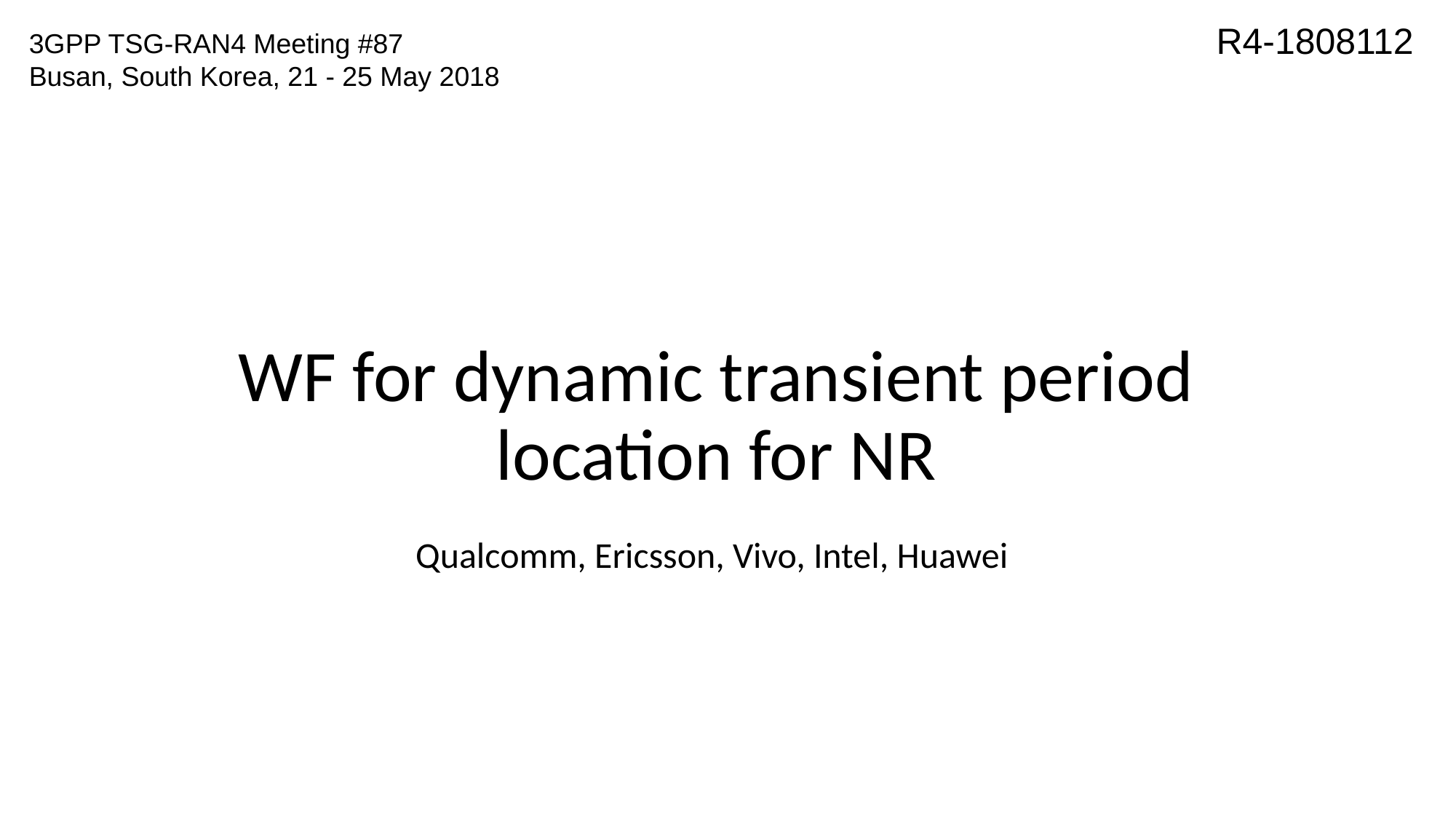

R4-1808112
3GPP TSG-RAN4 Meeting #87
Busan, South Korea, 21 - 25 May 2018
# WF for dynamic transient period location for NR
Qualcomm, Ericsson, Vivo, Intel, Huawei